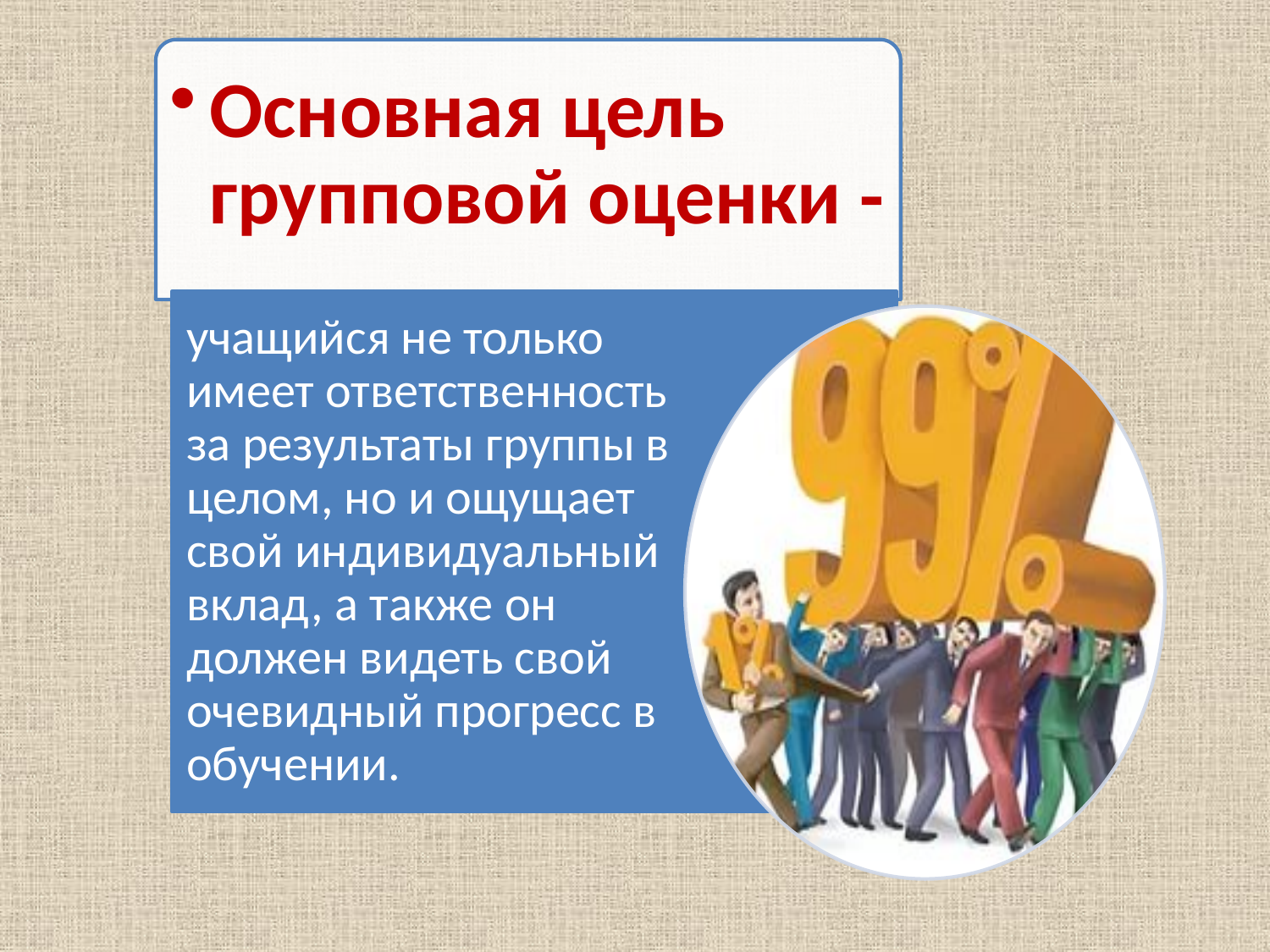

Основная цель групповой оценки -
учащийся не только имеет ответственность за результаты группы в целом, но и ощущает свой индивидуальный вклад, а также он должен видеть свой очевидный прогресс в обучении.